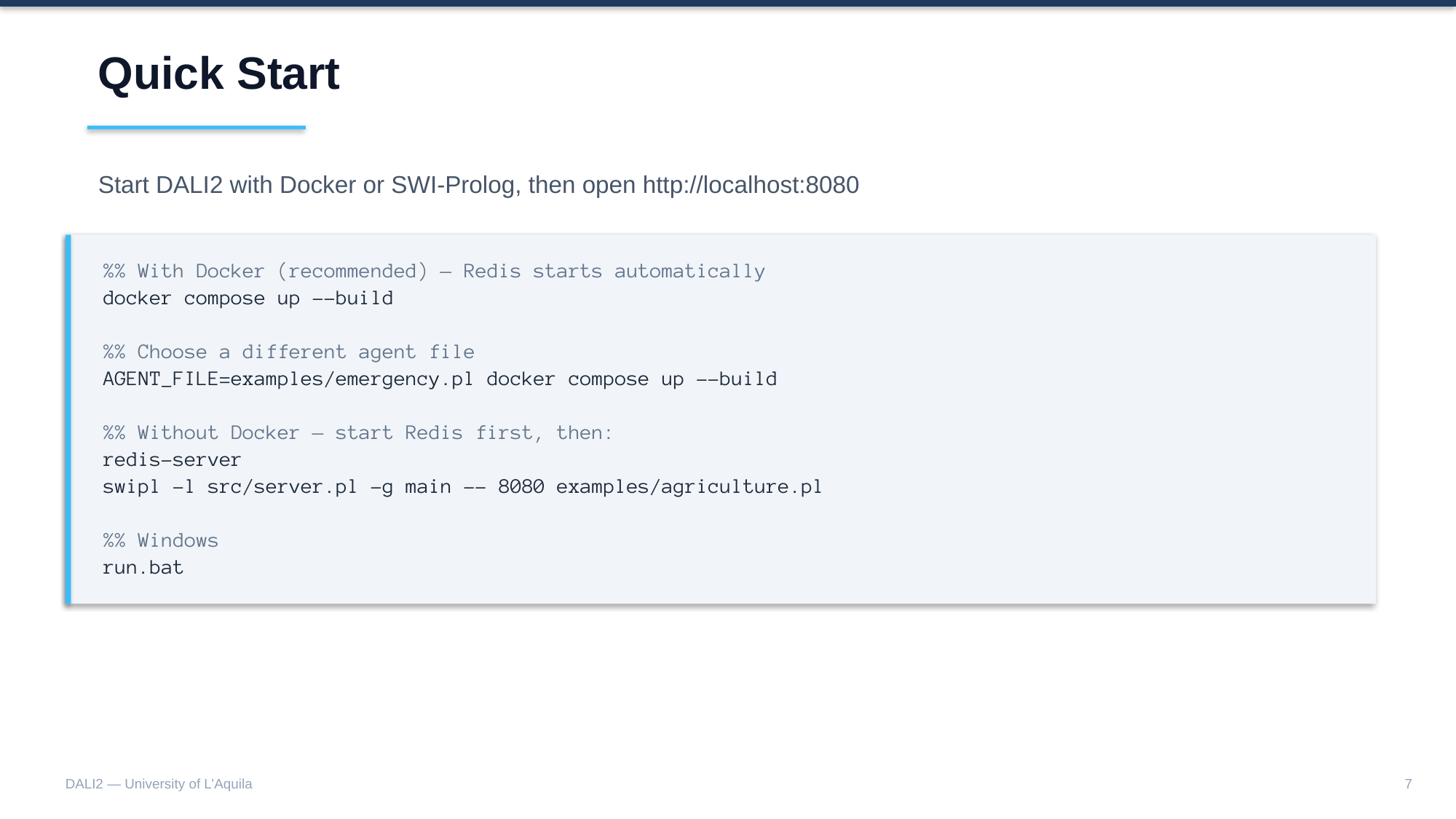

Quick Start

Start DALI2 with Docker or SWI-Prolog, then open http://localhost:8080

%% With Docker (recommended) — Redis starts automatically
docker compose up --build

%% Choose a different agent file
AGENT_FILE=examples/emergency.pl docker compose up --build

%% Without Docker — start Redis first, then:
redis-server
swipl -l src/server.pl -g main -- 8080 examples/agriculture.pl

%% Windows
run.bat
DALI2 — University of L’Aquila
7